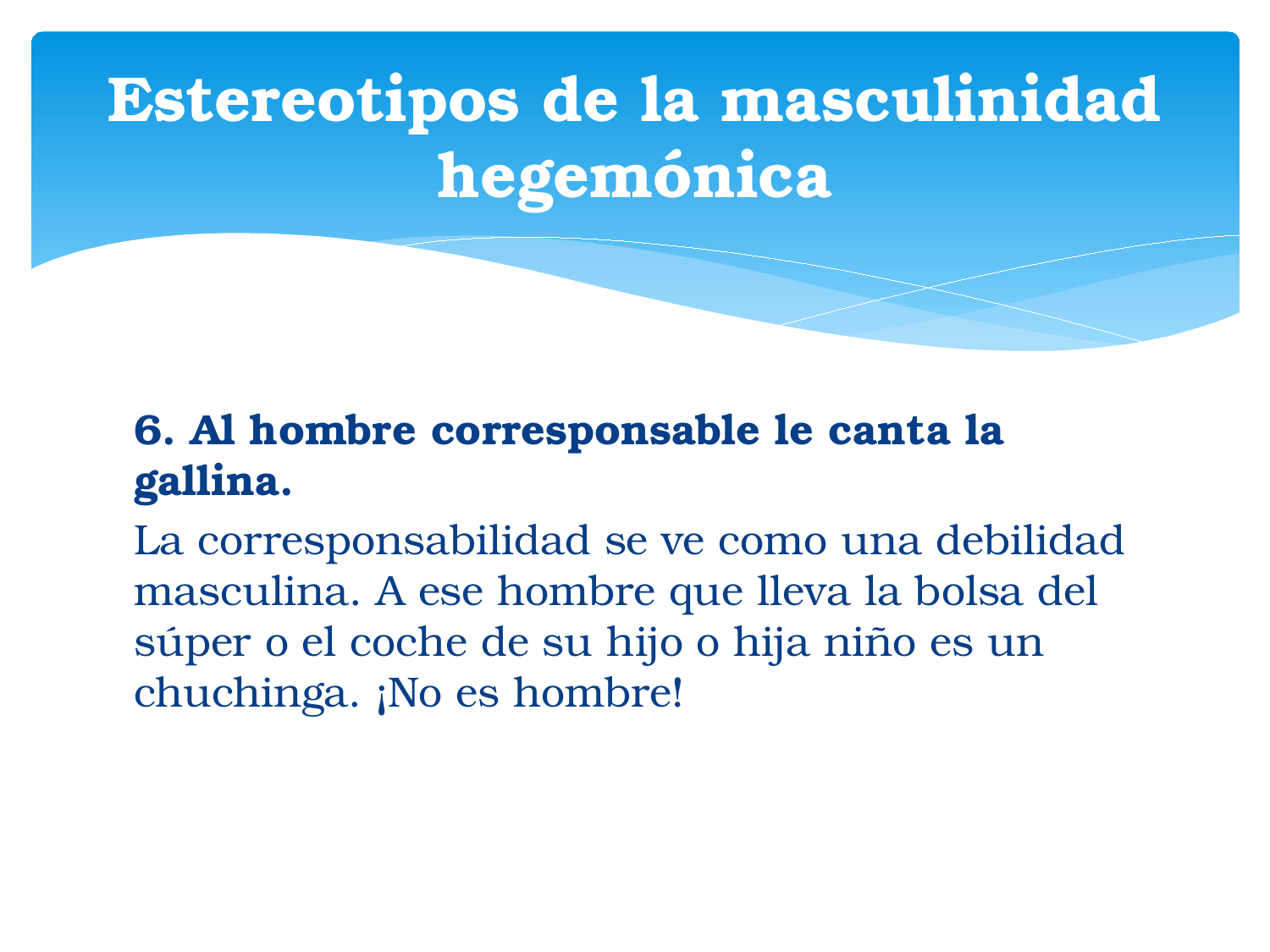

# Estereotipos de la masculinidad hegemónica
6. Al hombre corresponsable le canta la gallina.
La corresponsabilidad se ve como una debilidad masculina. A ese hombre que lleva la bolsa del súper o el coche de su hijo o hija niño es un chuchinga. ¡No es hombre!